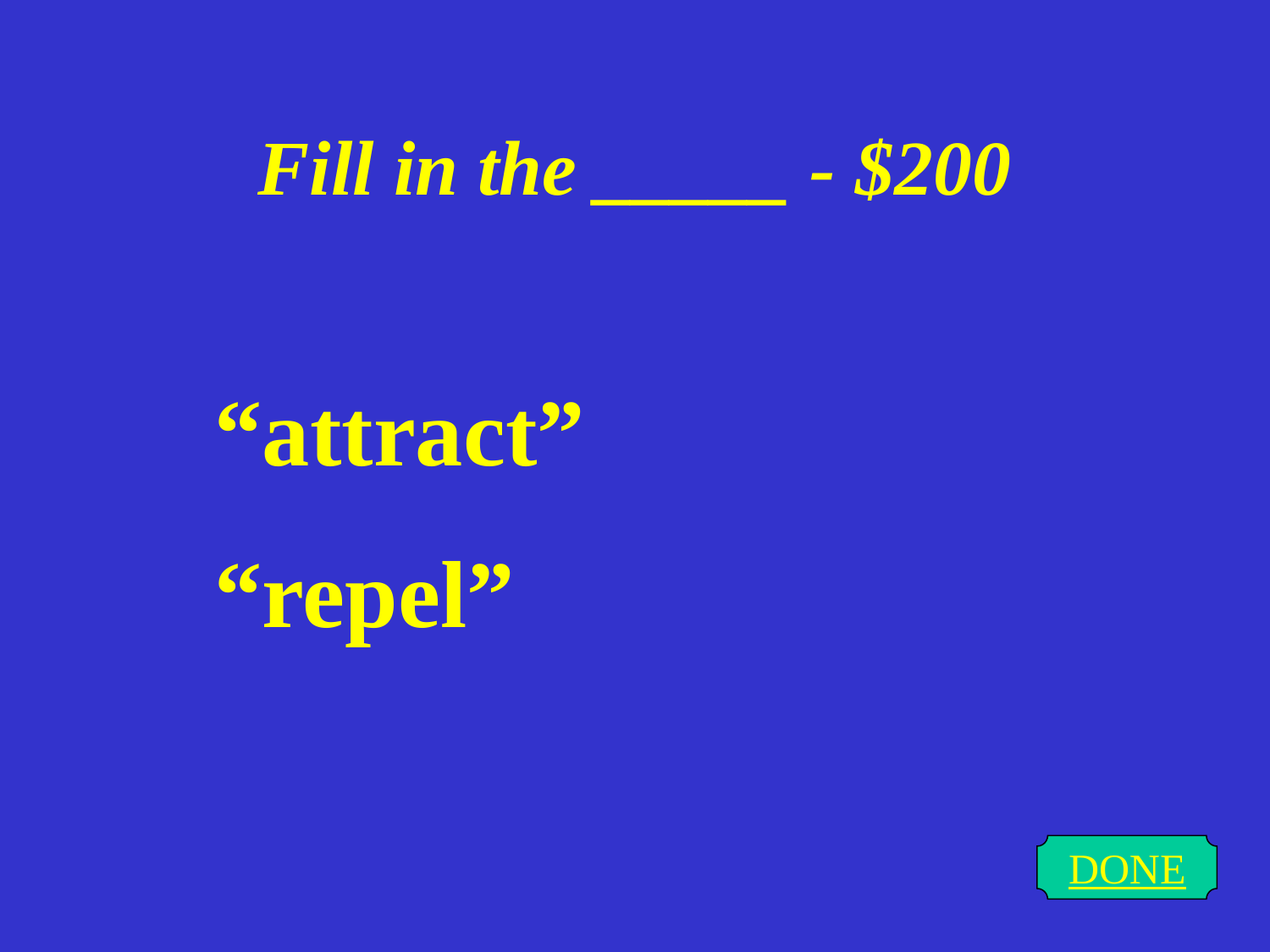

# Fill in the _____ - $200
“attract”
“repel”

DONE